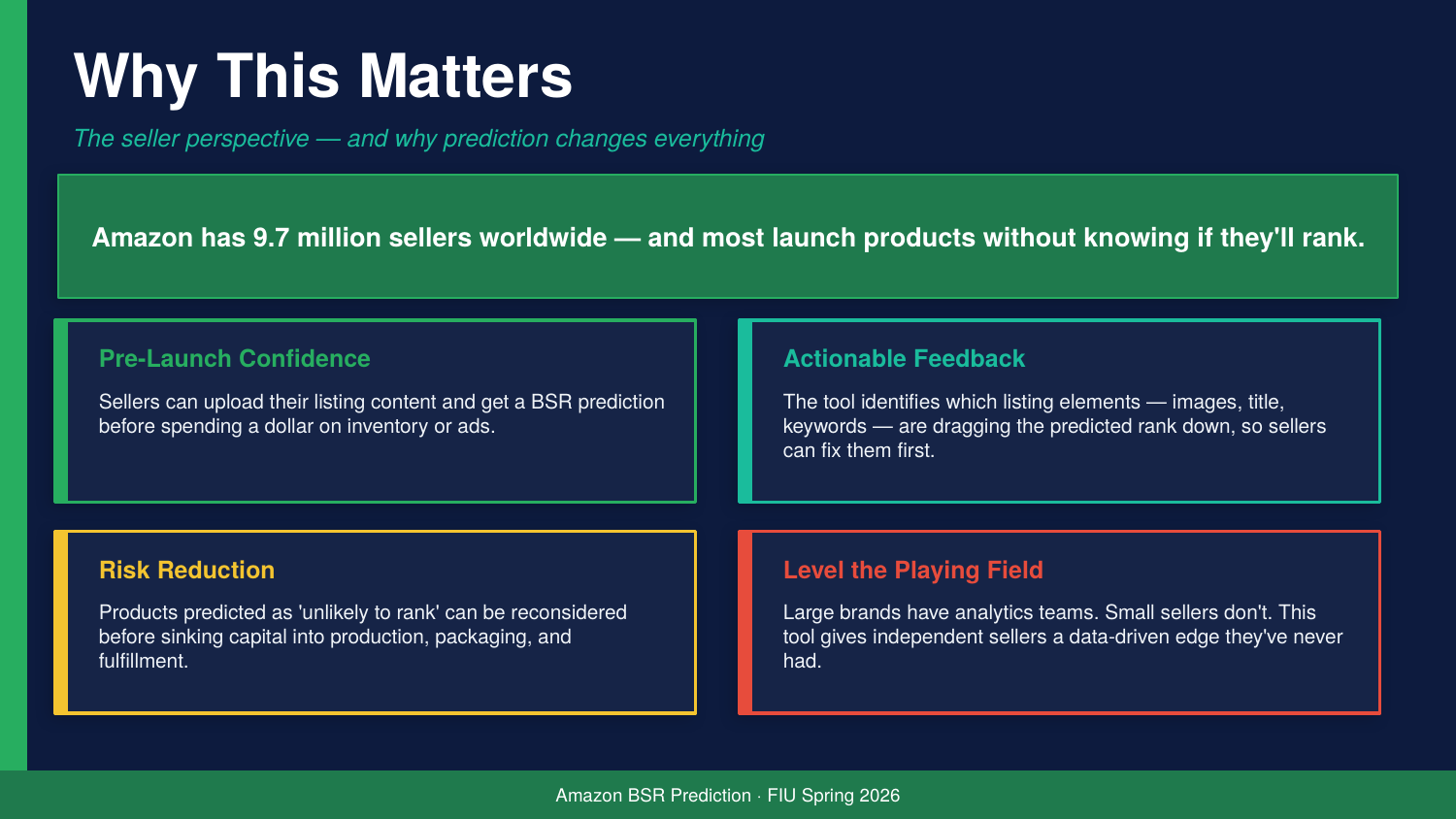

Why This Matters
The seller perspective — and why prediction changes everything
Amazon has 9.7 million sellers worldwide — and most launch products without knowing if they'll rank.

Pre-Launch Confidence
Actionable Feedback
Sellers can upload their listing content and get a BSR prediction before spending a dollar on inventory or ads.
The tool identifies which listing elements — images, title, keywords — are dragging the predicted rank down, so sellers can fix them first.

Risk Reduction
Level the Playing Field
Products predicted as 'unlikely to rank' can be reconsidered before sinking capital into production, packaging, and fulfillment.
Large brands have analytics teams. Small sellers don't. This tool gives independent sellers a data-driven edge they've never had.

Amazon BSR Prediction · FIU Spring 2026